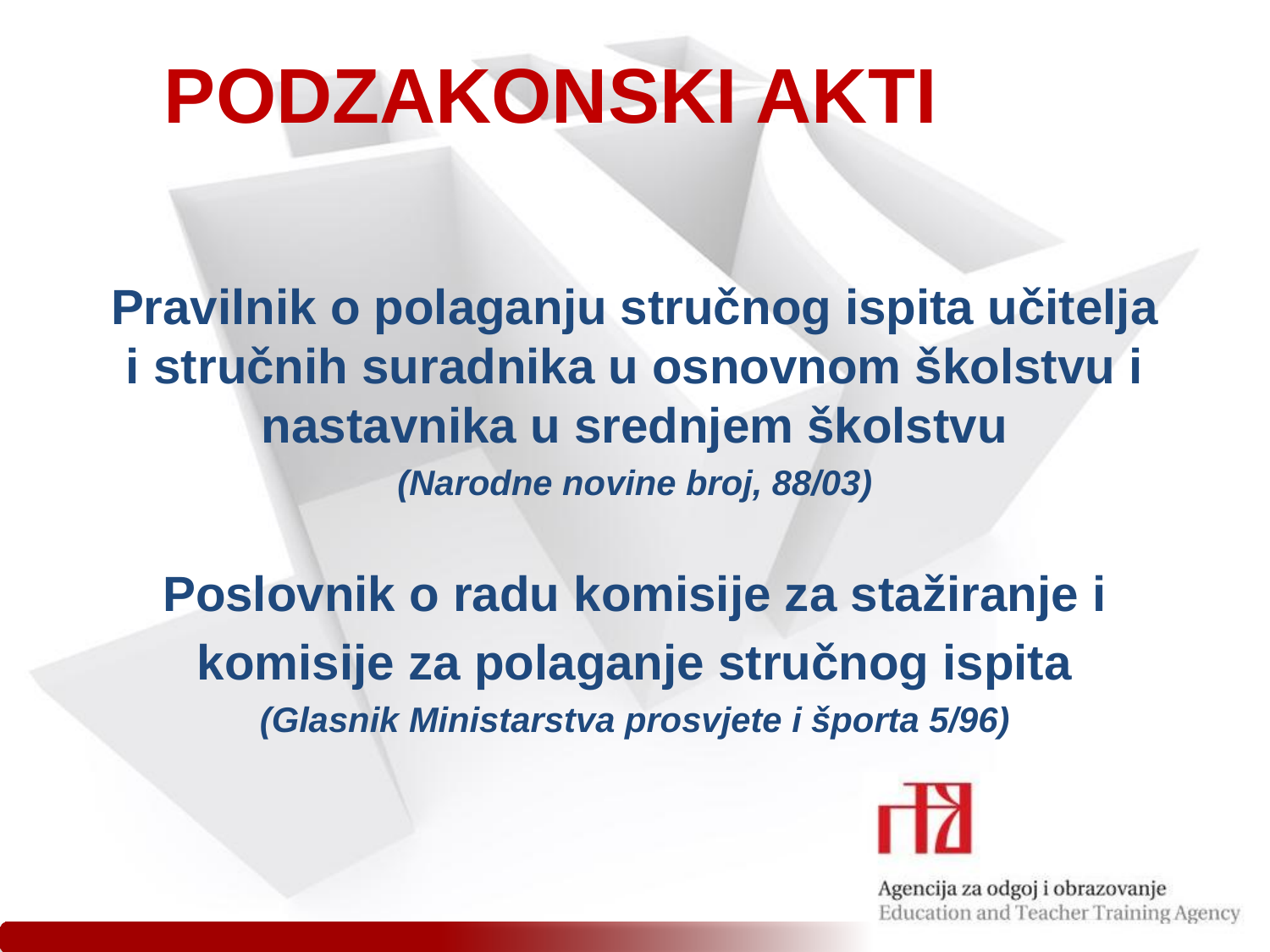

# PODZAKONSKI AKTI

Pravilnik o polaganju stručnog ispita učitelja
i stručnih suradnika u osnovnom školstvu i
nastavnika u srednjem školstvu
(Narodne novine broj, 88/03)

Poslovnik o radu komisije za stažiranje i
komisije za polaganje stručnog ispita
(Glasnik Ministarstva prosvjete i športa 5/96)